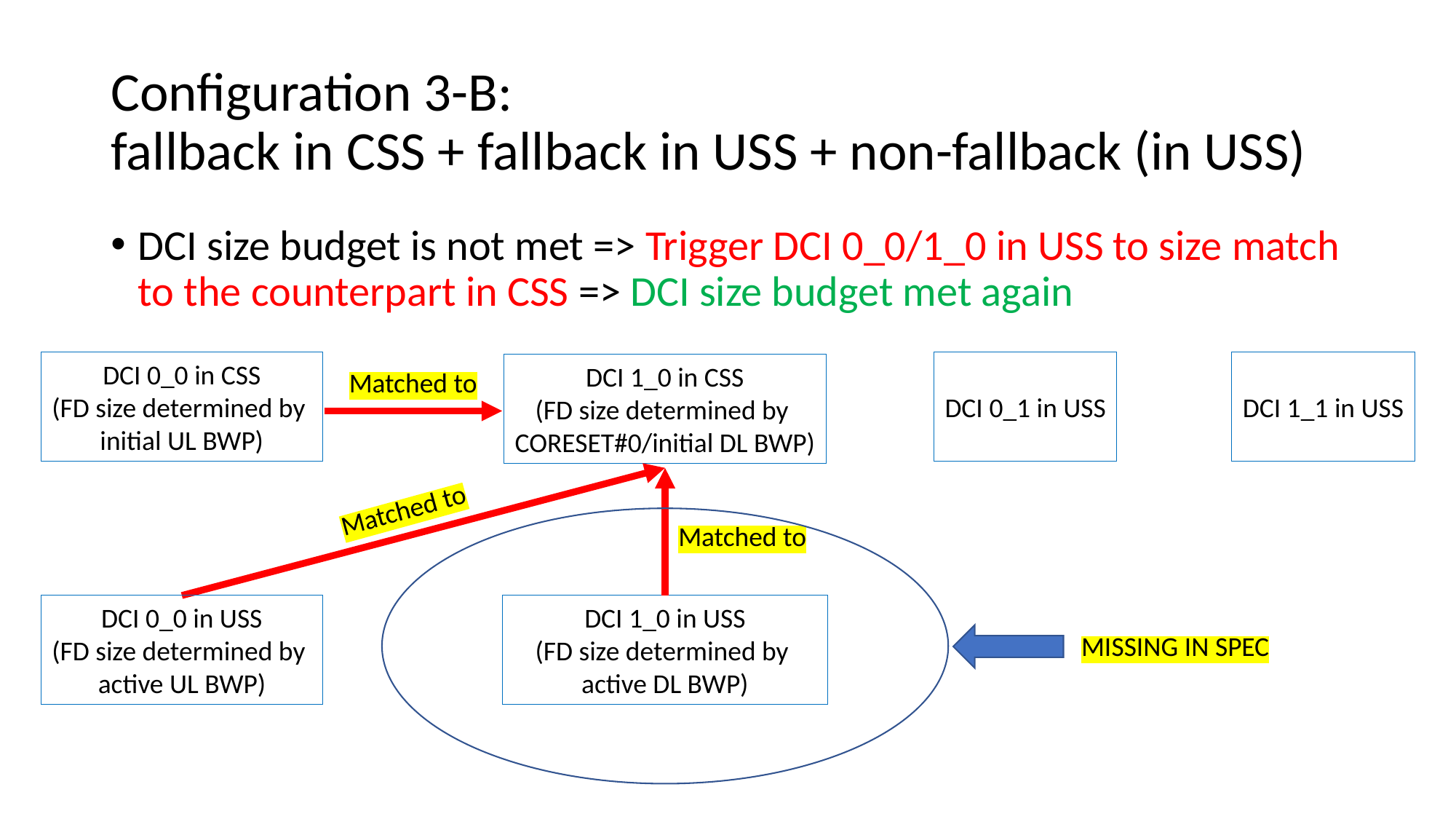

# Configuration 3-B: fallback in CSS + fallback in USS + non-fallback (in USS)
DCI size budget is not met => Trigger DCI 0_0/1_0 in USS to size match to the counterpart in CSS => DCI size budget met again

DCI 0_0 in CSS
(FD size determined by
initial UL BWP)

DCI 0_1 in USS

DCI 1_1 in USS

DCI 1_0 in CSS
(FD size determined by
CORESET#0/initial DL BWP)
Matched to
Matched to

Matched to

DCI 0_0 in USS
(FD size determined by
active UL BWP)
DCI 1_0 in USS
(FD size determined by
active DL BWP)
MISSING IN SPEC